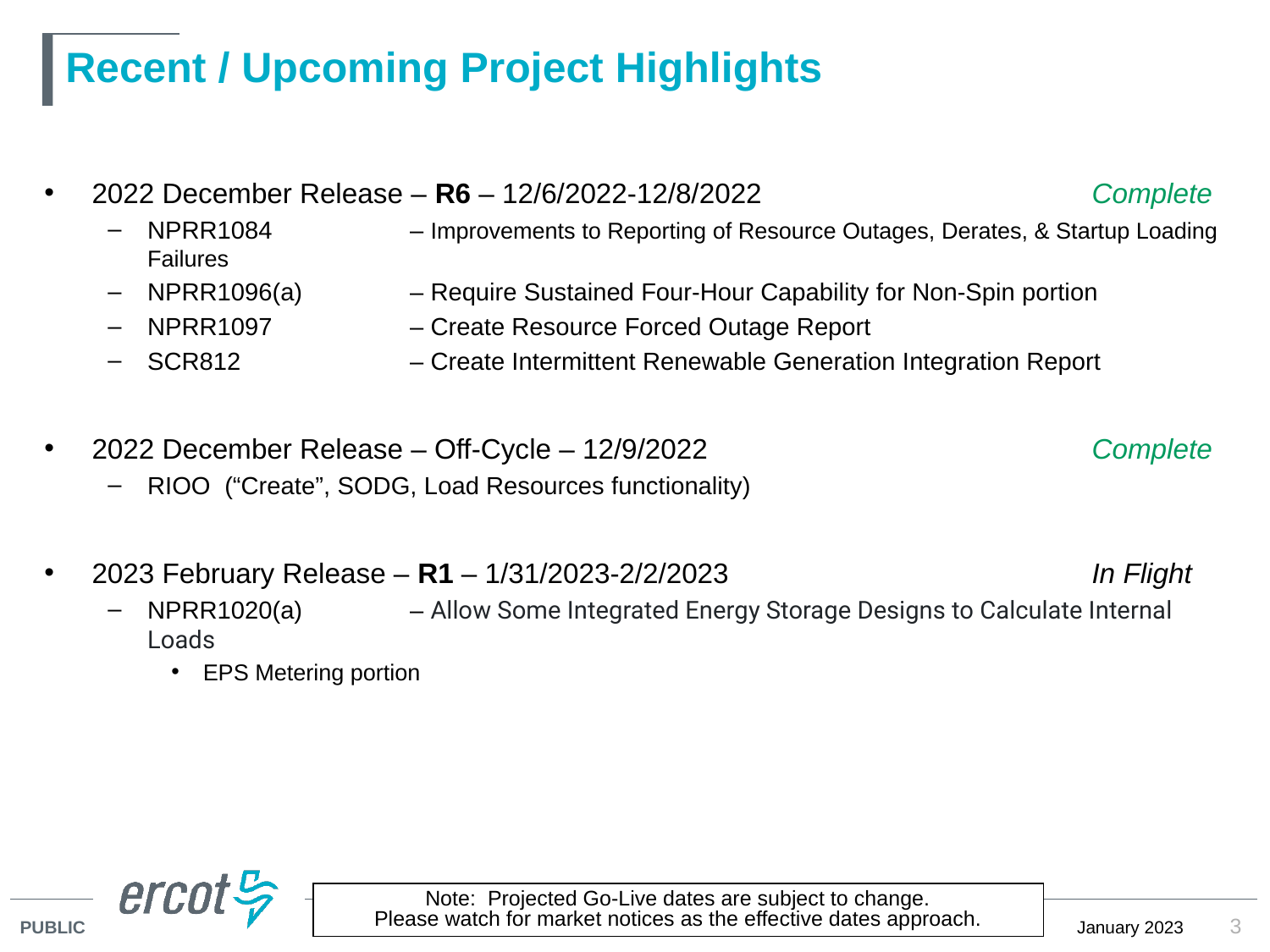

# Recent / Upcoming Project Highlights
2022 December Release – R6 – 12/6/2022-12/8/2022	Complete
NPRR1084	– Improvements to Reporting of Resource Outages, Derates, & Startup Loading Failures
NPRR1096(a)	– Require Sustained Four-Hour Capability for Non-Spin portion
NPRR1097	– Create Resource Forced Outage Report
SCR812	– Create Intermittent Renewable Generation Integration Report

2022 December Release – Off-Cycle – 12/9/2022	Complete
RIOO  (“Create”, SODG, Load Resources functionality)

2023 February Release – R1 – 1/31/2023-2/2/2023	In Flight
NPRR1020(a)	– Allow Some Integrated Energy Storage Designs to Calculate Internal Loads
EPS Metering portion
Note:  Projected Go-Live dates are subject to change.
Please watch for market notices as the effective dates approach.
3